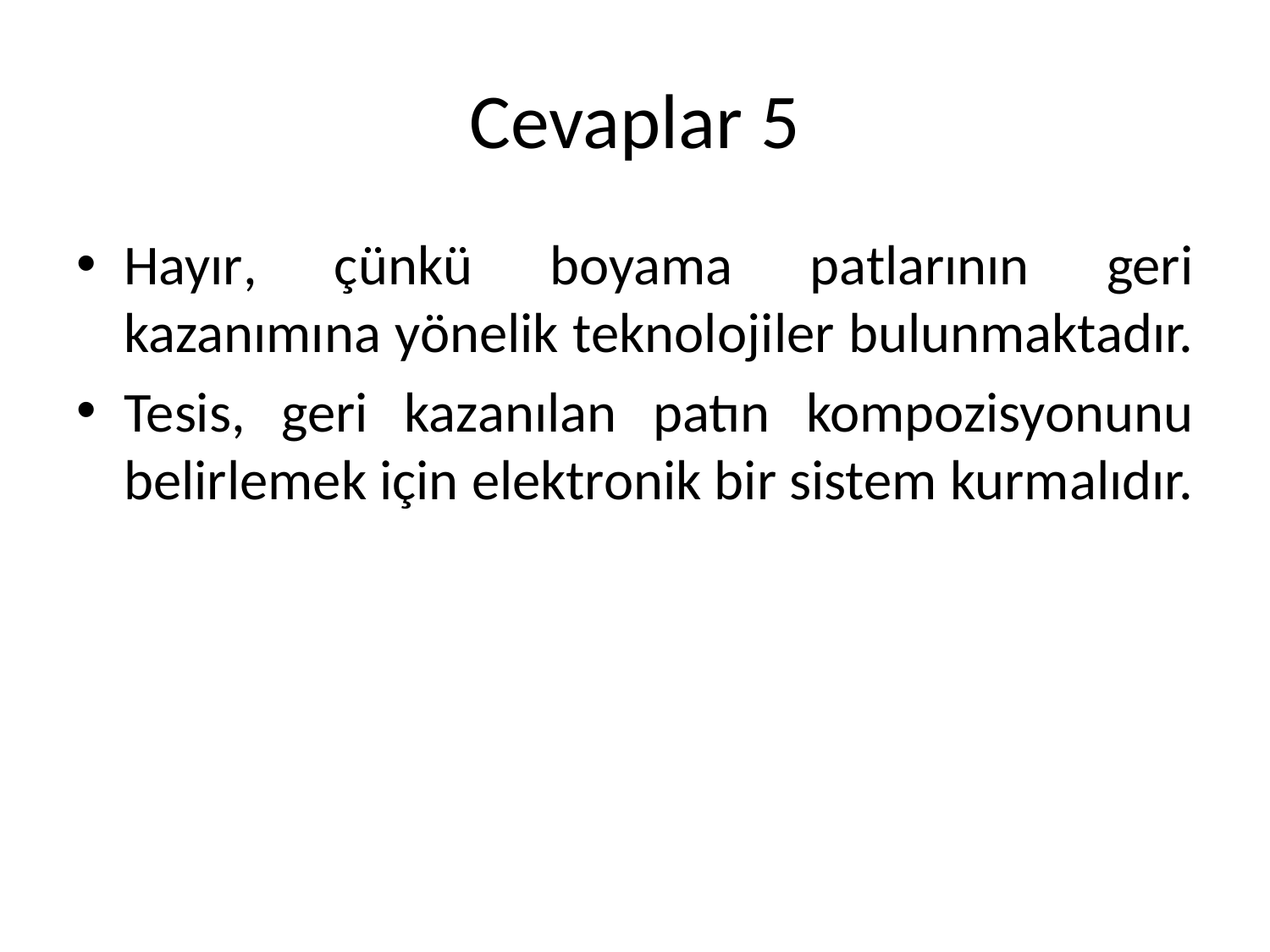

# Cevaplar 5
Hayır, çünkü boyama patlarının geri kazanımına yönelik teknolojiler bulunmaktadır.
Tesis, geri kazanılan patın kompozisyonunu belirlemek için elektronik bir sistem kurmalıdır.